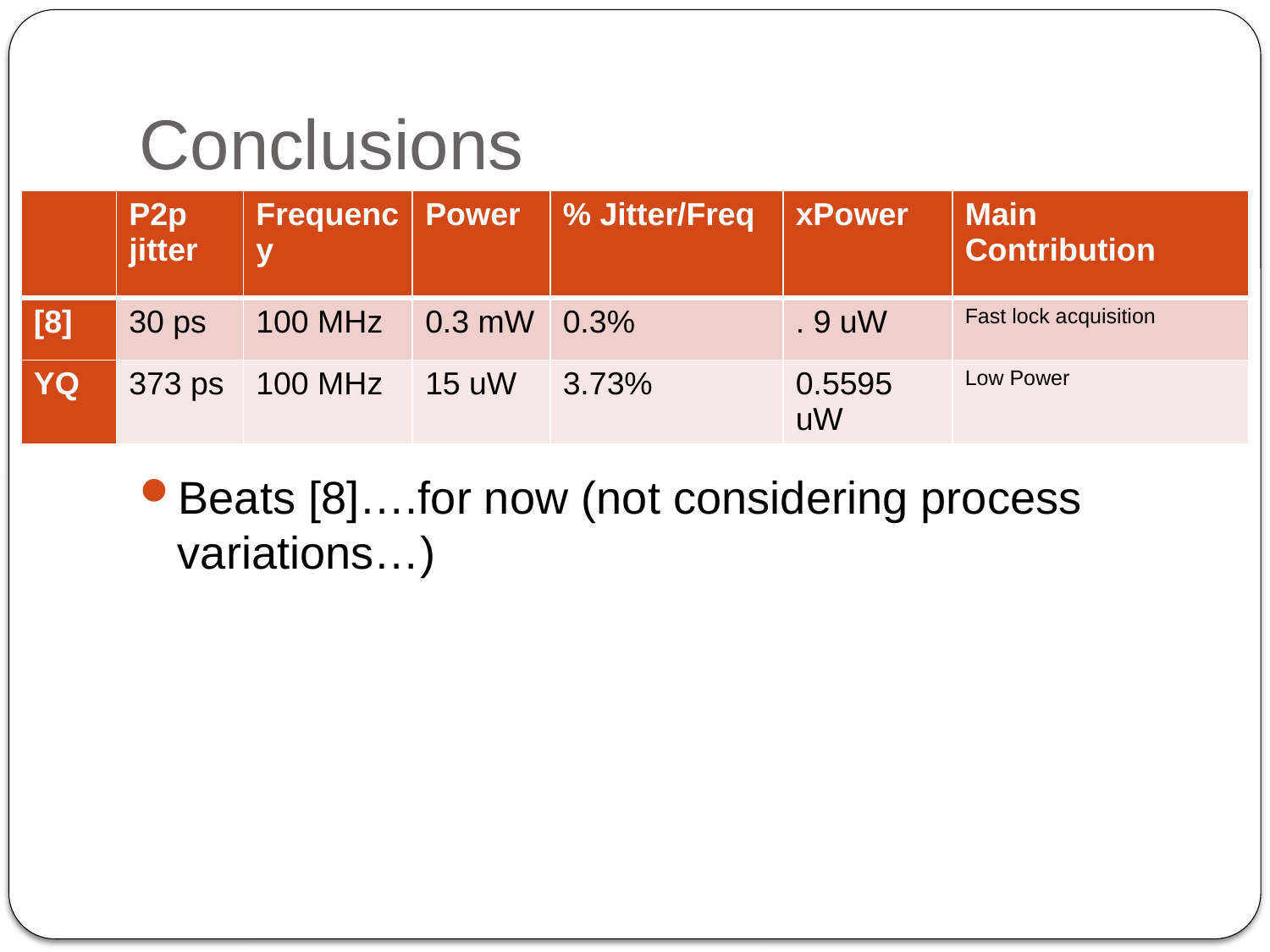

# Conclusions
|  | P2p jitter | Frequency | Power | % Jitter/Freq | xPower | Main Contribution |
| --- | --- | --- | --- | --- | --- | --- |
| [8] | 30 ps | 100 MHz | 0.3 mW | 0.3% | . 9 uW | Fast lock acquisition |
| YQ | 373 ps | 100 MHz | 15 uW | 3.73% | 0.5595 uW | Low Power |

Beats [8]….for now (not considering process variations…)